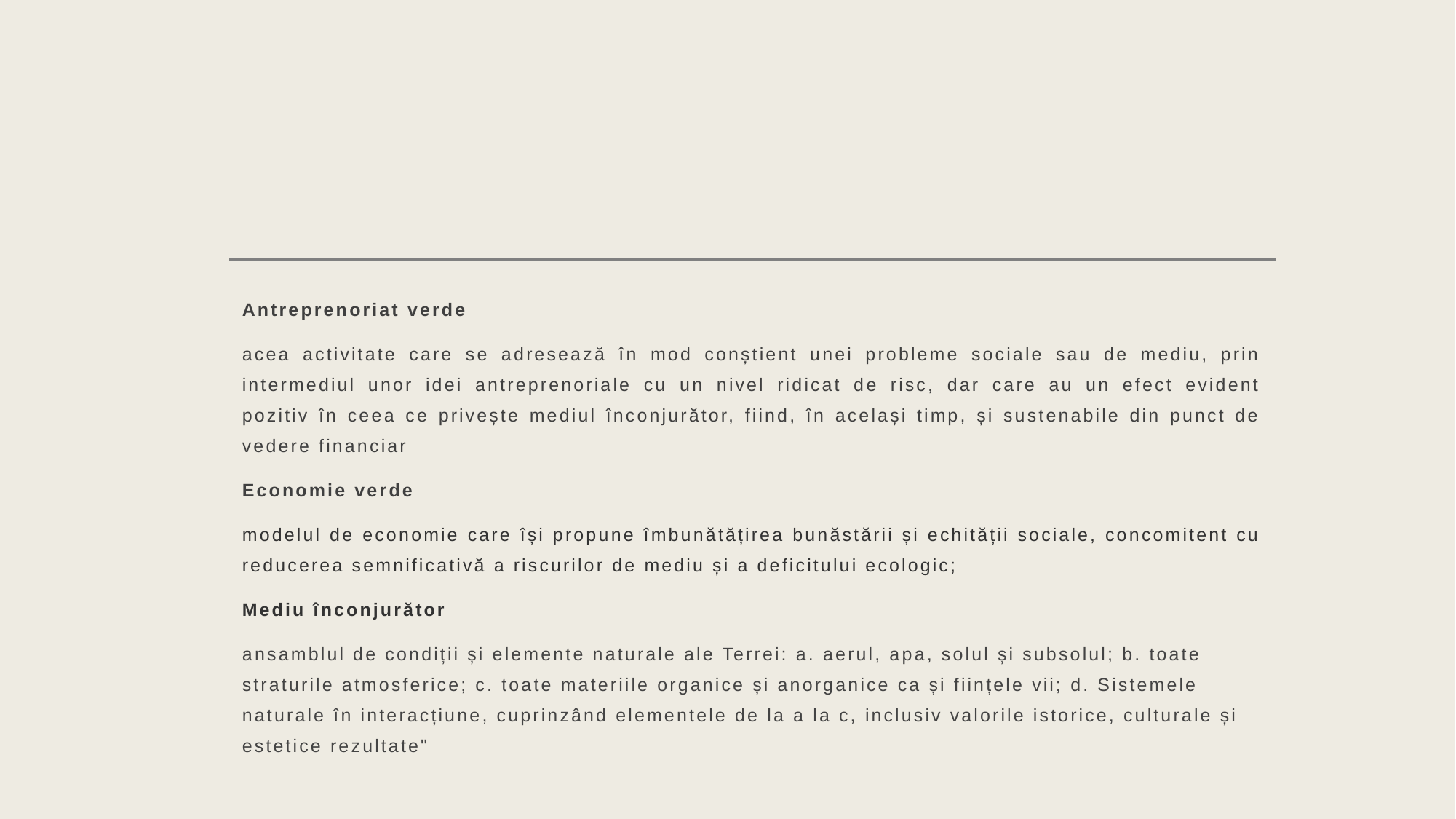

Antreprenoriat verde
acea activitate care se adresează în mod conștient unei probleme sociale sau de mediu, prin intermediul unor idei antreprenoriale cu un nivel ridicat de risc, dar care au un efect evident pozitiv în ceea ce privește mediul înconjurător, fiind, în același timp, și sustenabile din punct de vedere financiar
Economie verde
modelul de economie care își propune îmbunătățirea bunăstării și echității sociale, concomitent cu reducerea semnificativă a riscurilor de mediu și a deficitului ecologic;
Mediu înconjurător
ansamblul de condiții și elemente naturale ale Terrei: a. aerul, apa, solul și subsolul; b. toate straturile atmosferice; c. toate materiile organice și anorganice ca și ființele vii; d. Sistemele naturale în interacțiune, cuprinzând elementele de la a la c, inclusiv valorile istorice, culturale și estetice rezultate"